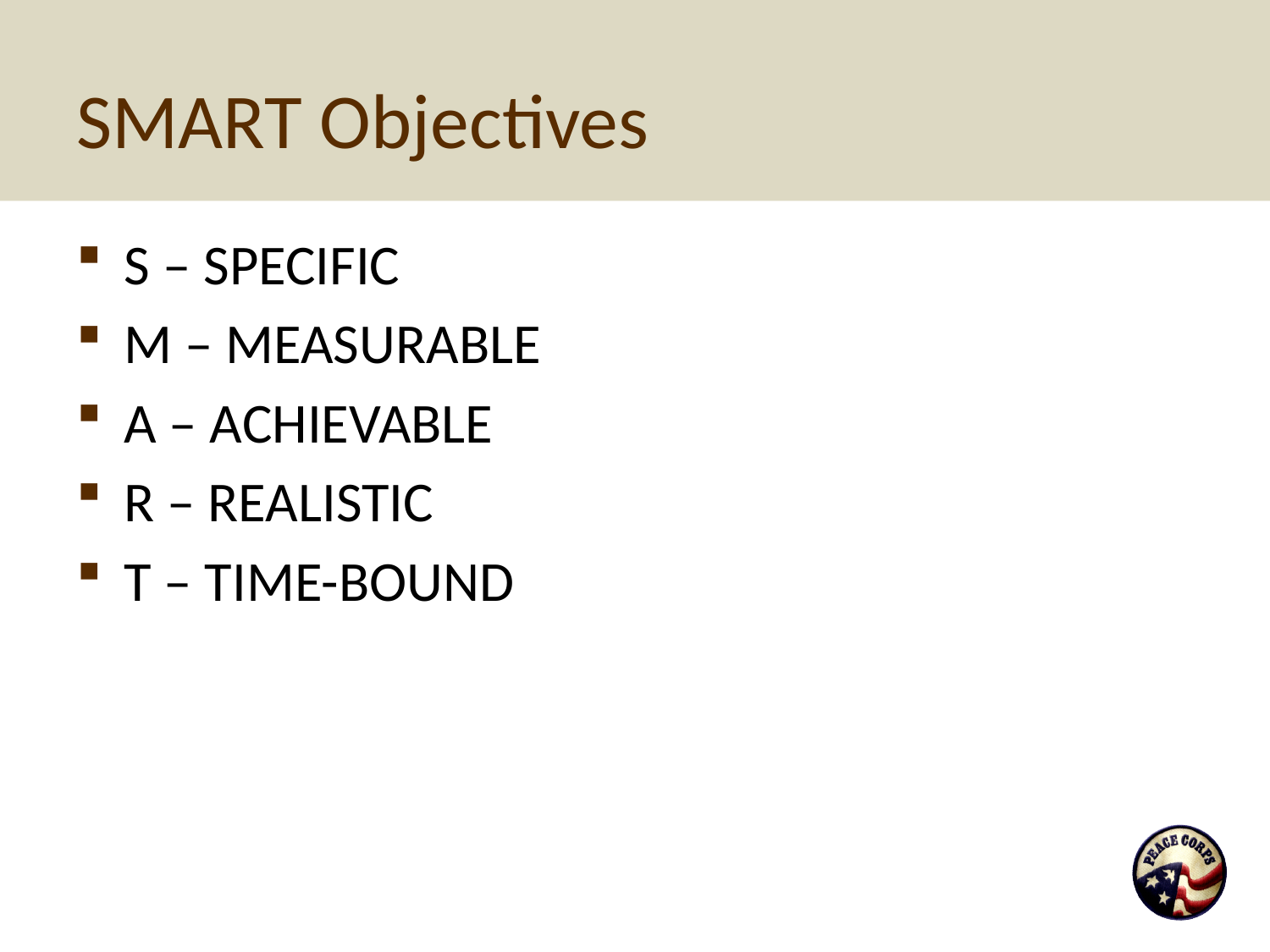

# SMART Objectives
S – SPECIFIC
M – MEASURABLE
A – ACHIEVABLE
R – REALISTIC
T – TIME-BOUND